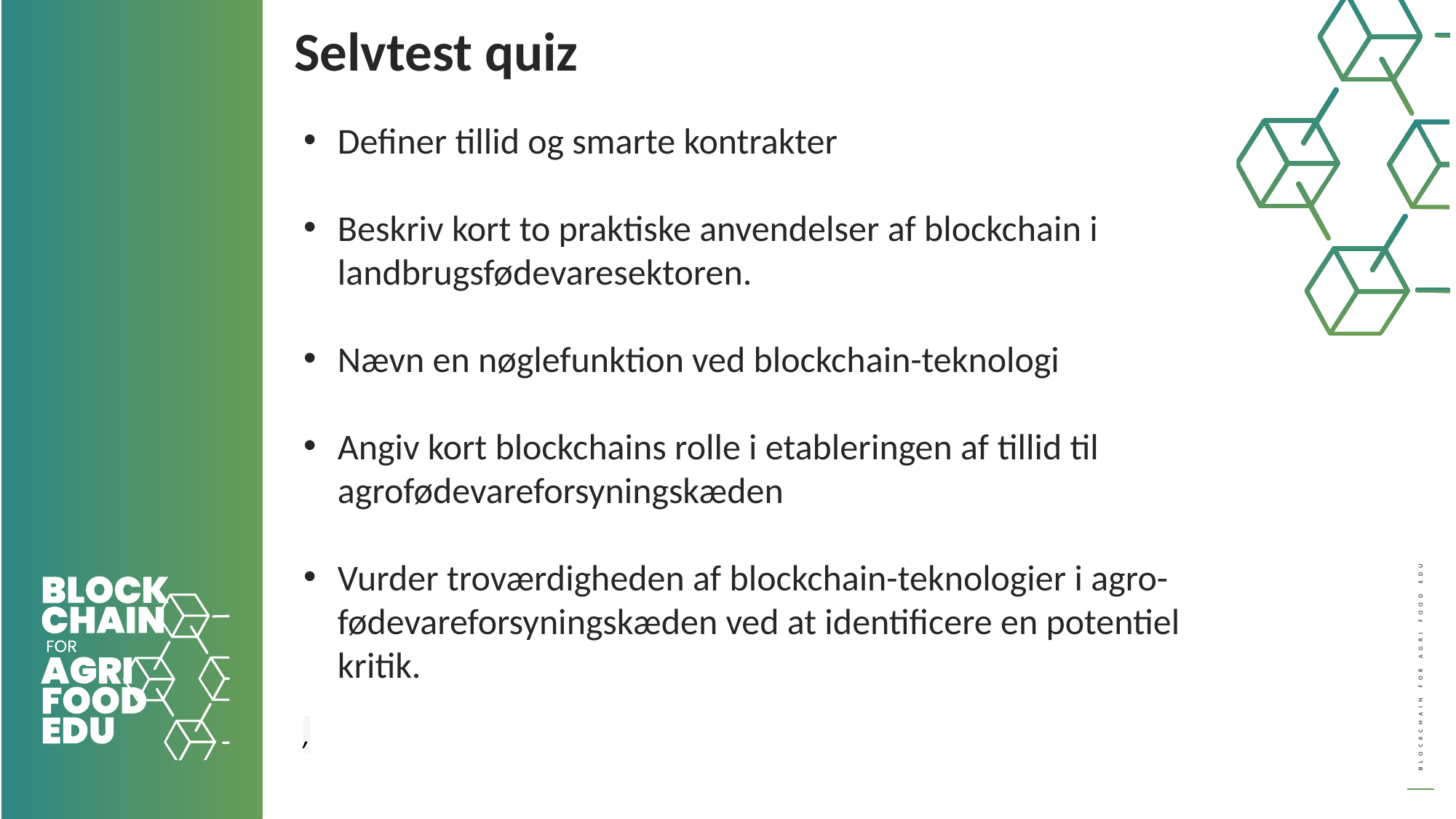

Selvtest quiz
Definer tillid og smarte kontrakter

Beskriv kort to praktiske anvendelser af blockchain i landbrugsfødevaresektoren.

Nævn en nøglefunktion ved blockchain-teknologi

Angiv kort blockchains rolle i etableringen af ​​tillid til agrofødevareforsyningskæden

Vurder troværdigheden af ​​blockchain-teknologier i agro-fødevareforsyningskæden ved at identificere en potentiel kritik.

,